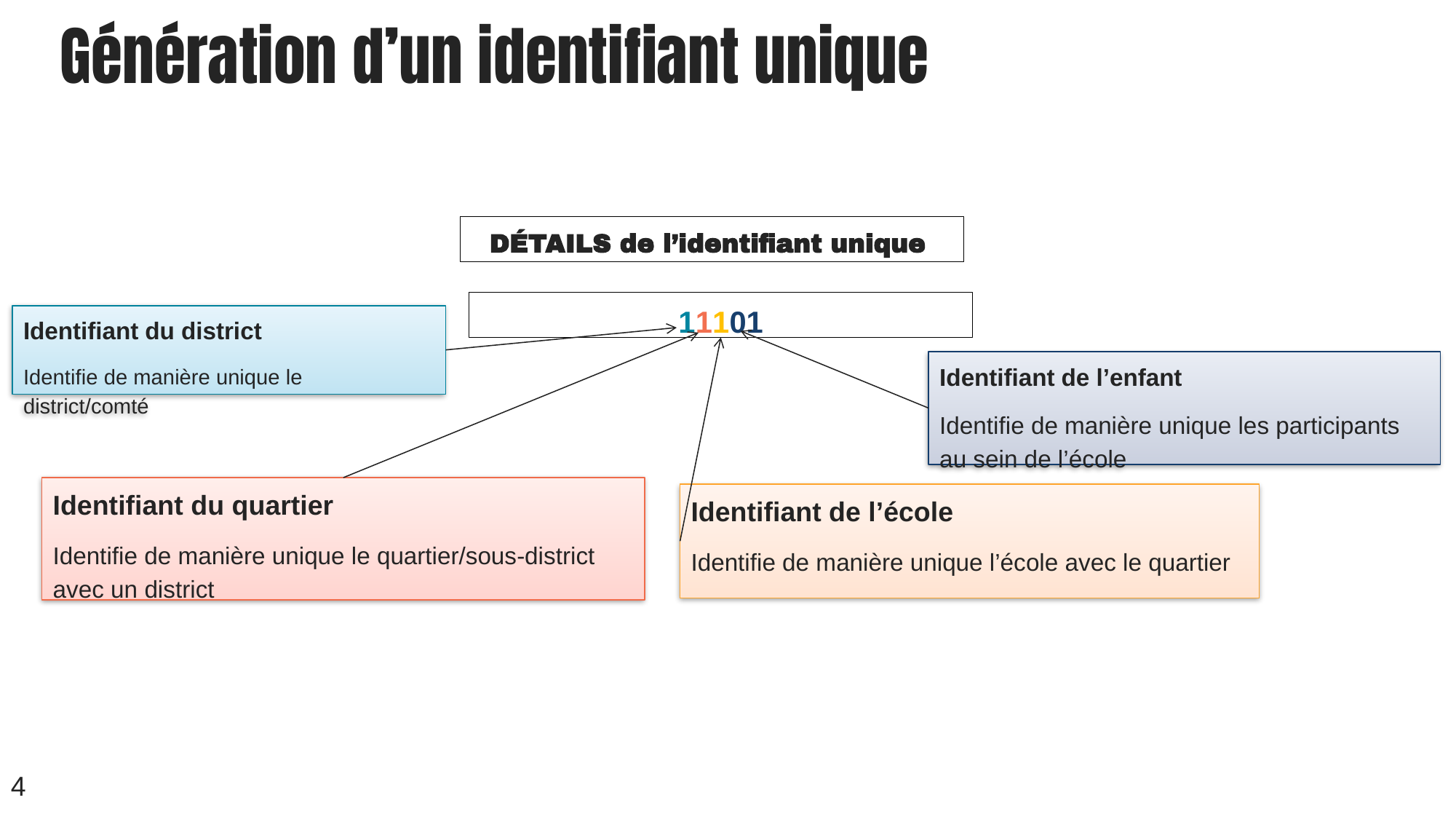

# Génération d’un identifiant unique

DÉTAILS de l’identifiant unique
11101
Identifiant du district
Identifie de manière unique le district/comté
Identifiant de l’enfant
Identifie de manière unique les participants au sein de l’école
Identifiant du quartier
Identifie de manière unique le quartier/sous-district avec un district
Identifiant de l’école
Identifie de manière unique l’école avec le quartier
4